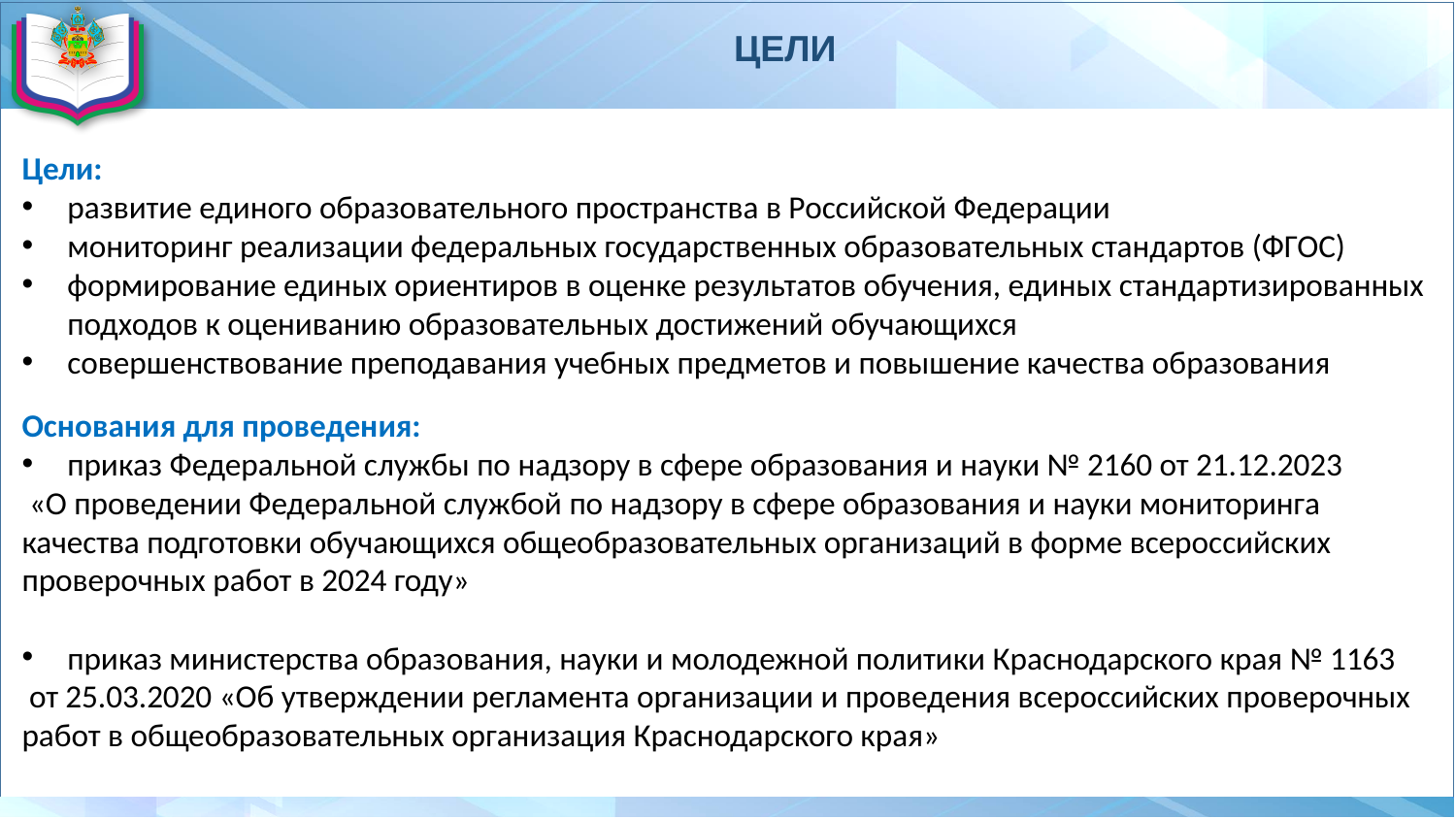

# ЦЕЛИ

Цели:
развитие единого образовательного пространства в Российской Федерации
мониторинг реализации федеральных государственных образовательных стандартов (ФГОС)
формирование единых ориентиров в оценке результатов обучения, единых стандартизированных подходов к оцениванию образовательных достижений обучающихся
совершенствование преподавания учебных предметов и повышение качества образования

Основания для проведения:
приказ Федеральной службы по надзору в сфере образования и науки № 2160 от 21.12.2023
 «О проведении Федеральной службой по надзору в сфере образования и науки мониторинга качества подготовки обучающихся общеобразовательных организаций в форме всероссийских проверочных работ в 2024 году»

приказ министерства образования, науки и молодежной политики Краснодарского края № 1163
 от 25.03.2020 «Об утверждении регламента организации и проведения всероссийских проверочных работ в общеобразовательных организация Краснодарского края»